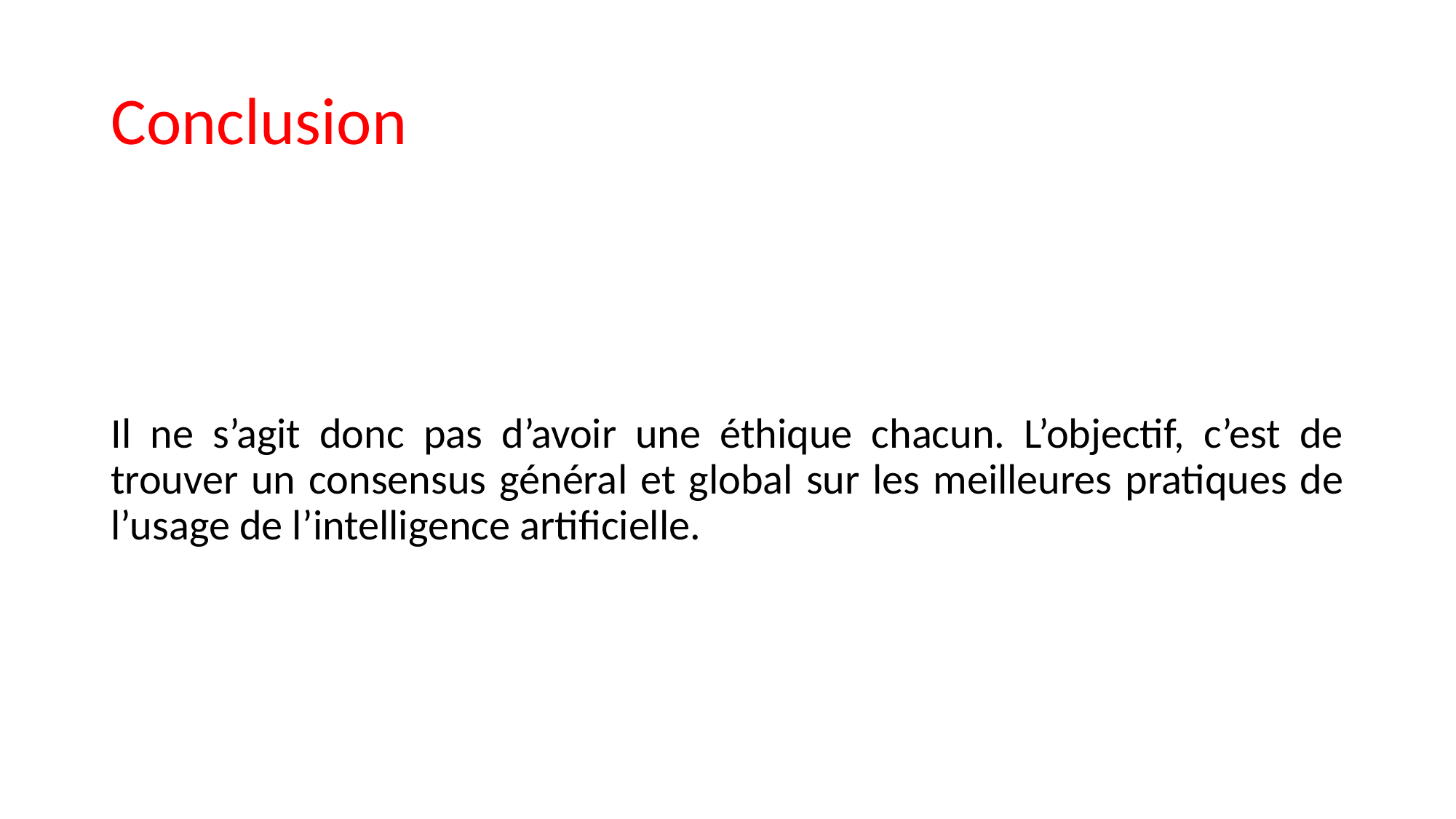

# Conclusion

Il ne s’agit donc pas d’avoir une éthique chacun. L’objectif, c’est de trouver un consensus général et global sur les meilleures pratiques de l’usage de l’intelligence artificielle.